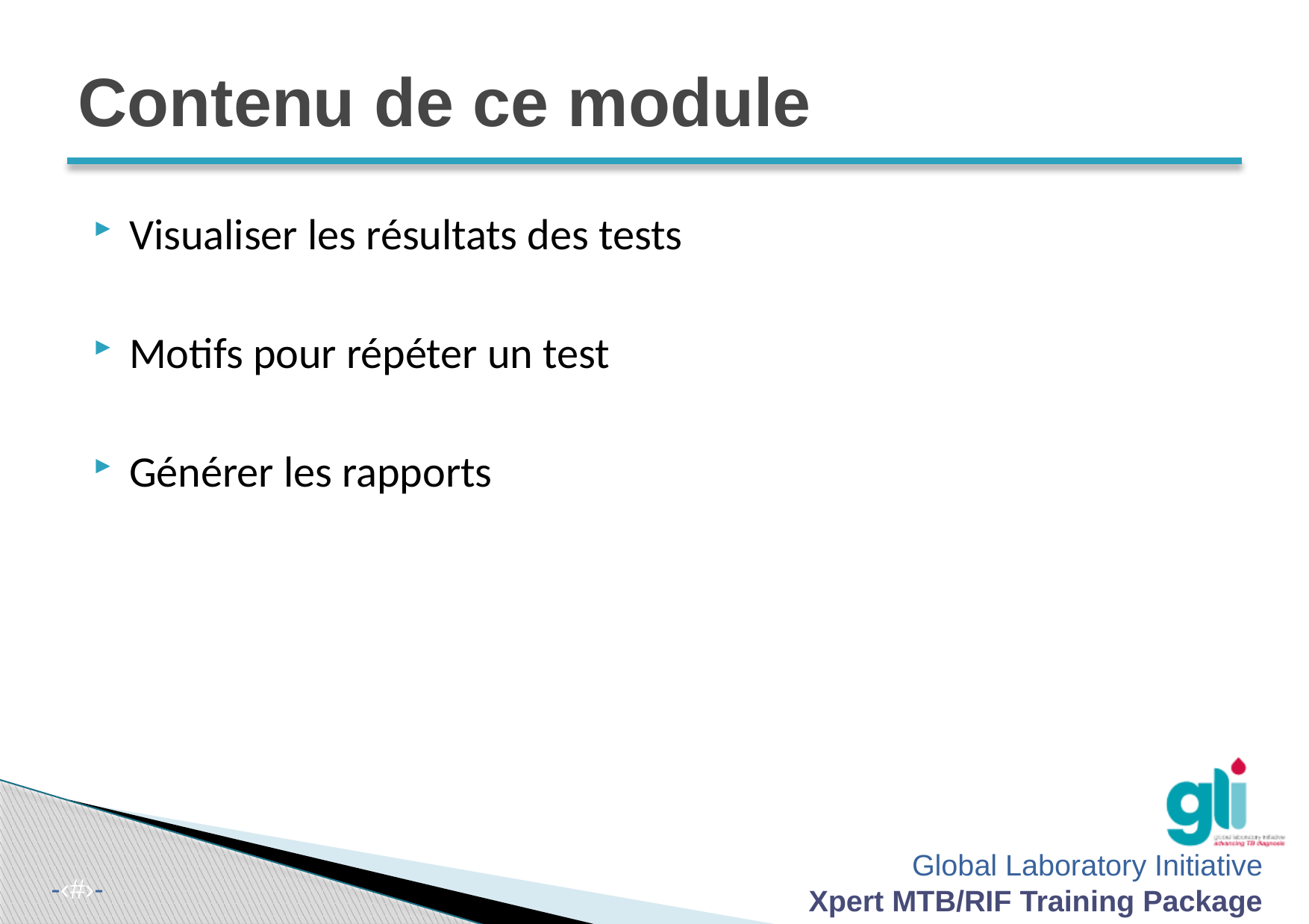

# Contenu de ce module
Visualiser les résultats des tests

Motifs pour répéter un test

Générer les rapports